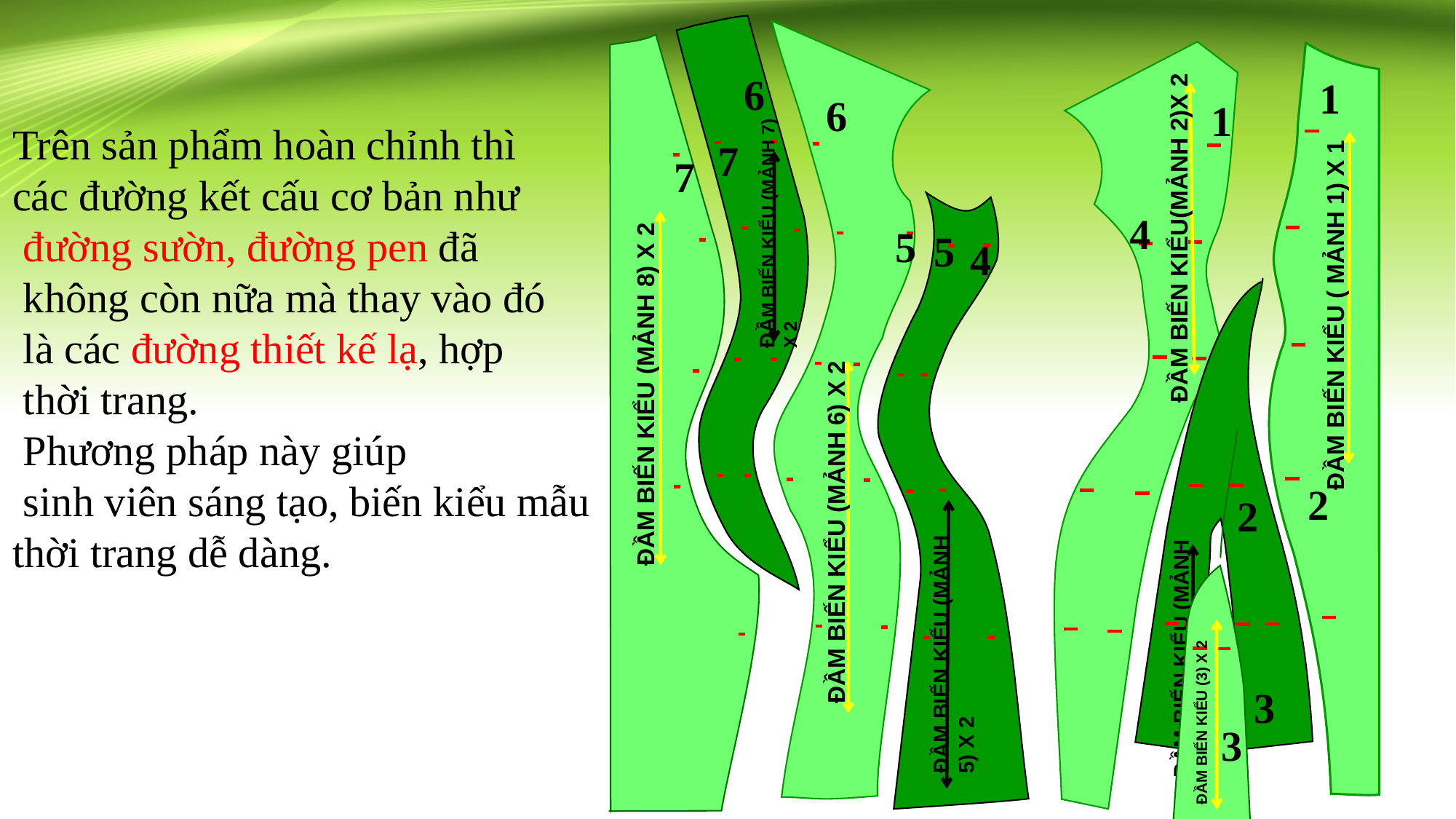

ĐẦM BIẾN KIỂU (MẢNH 6) X 2
6
5

4
ĐẦM BIẾN KIỂU(MẢNH 2)X 2
1
2
1
ĐẦM BIẾN KIỂU ( MẢNH 1) X 1

6
7

5

ĐẦM BIẾN KIỂU (MẢNH 5) X 2
4
ĐẦM BIẾN KIỂU (MẢNH 7) X 2

2

ĐẦM BIẾN KIỂU (MẢNH 2) X 2
3
ĐẦM BIẾN KIỂU (MẢNH 8) X 2
7

ĐẦM BIẾN KIỂU (3) X 2
3
Trên sản phẩm hoàn chỉnh thì
các đường kết cấu cơ bản như
 đường sườn, đường pen đã
 không còn nữa mà thay vào đó
 là các đường thiết kế lạ, hợp
 thời trang.
 Phương pháp này giúp
 sinh viên sáng tạo, biến kiểu mẫu
thời trang dễ dàng.